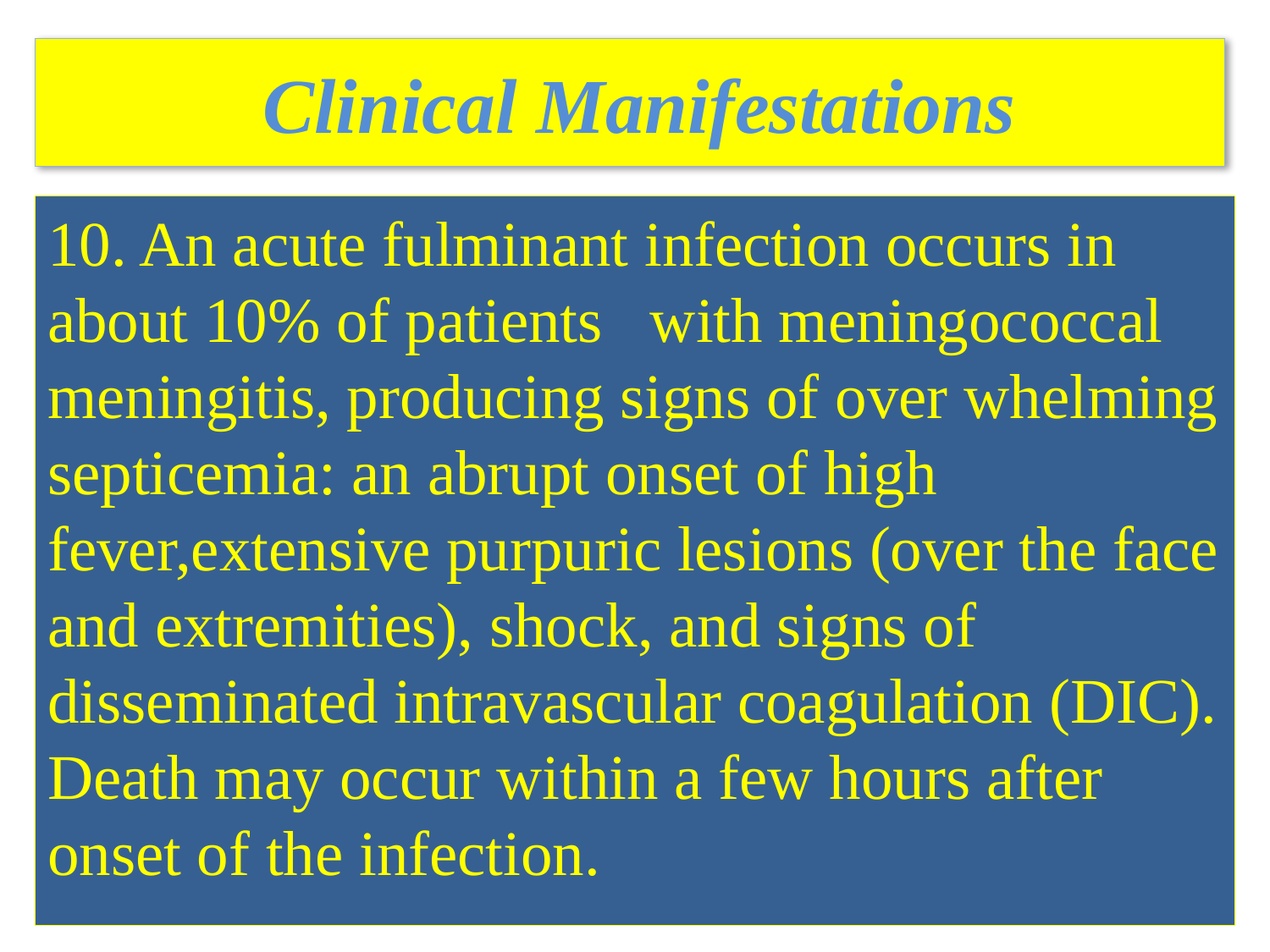

# Clinical Manifestations
10. An acute fulminant infection occurs in about 10% of patients   with meningococcal meningitis, producing signs of over whelming septicemia: an abrupt onset of high fever,extensive purpuric lesions (over the face and extremities), shock, and signs of disseminated intravascular coagulation (DIC). Death may occur within a few hours after onset of the infection.